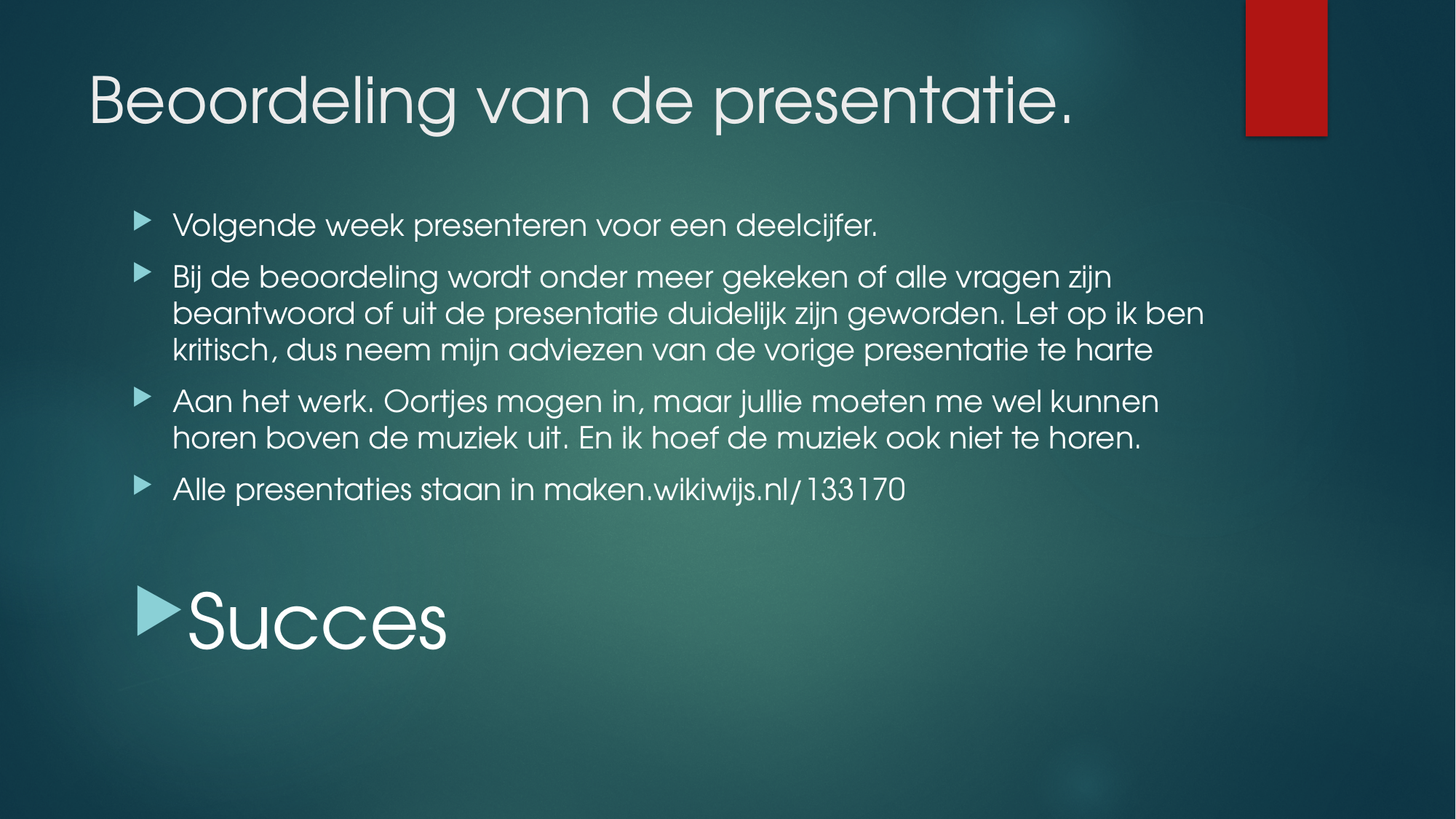

# Beoordeling van de presentatie.
Volgende week presenteren voor een deelcijfer.
Bij de beoordeling wordt onder meer gekeken of alle vragen zijn beantwoord of uit de presentatie duidelijk zijn geworden. Let op ik ben kritisch, dus neem mijn adviezen van de vorige presentatie te harte
Aan het werk. Oortjes mogen in, maar jullie moeten me wel kunnen horen boven de muziek uit. En ik hoef de muziek ook niet te horen.
Alle presentaties staan in maken.wikiwijs.nl/133170

Succes